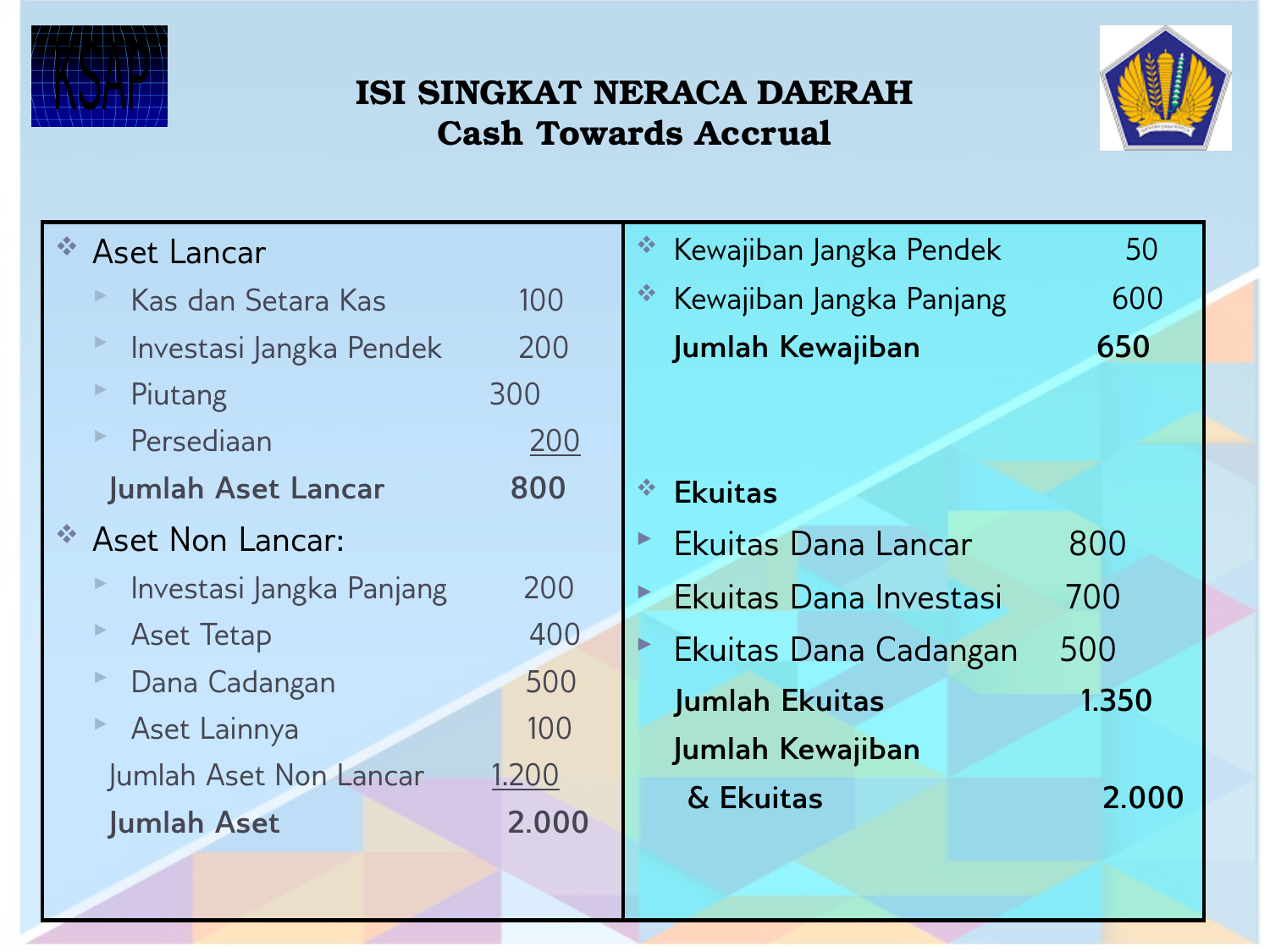

# ISI SINGKAT NERACA DAERAH Cash Towards Accrual
Aset Lancar
Kas dan Setara Kas              100
Investasi Jangka Pendek        200
Piutang		           300
Persediaan                           200
Jumlah Aset Lancar            800
Aset Non Lancar:
Investasi Jangka Panjang        200
Aset Tetap                           400
Dana Cadangan                    500
Aset Lainnya                        100
Jumlah Aset Non Lancar       1.200
Jumlah Aset                      2.000
Kewajiban Jangka Pendek             50
Kewajiban Jangka Panjang           600
    Jumlah Kewajiban                 650

Ekuitas
Ekuitas Dana Lancar         800
Ekuitas Dana Investasi      700
Ekuitas Dana Cadangan    500
    Jumlah Ekuitas                   1.350
    Jumlah Kewajiban
     & Ekuitas                           2.000